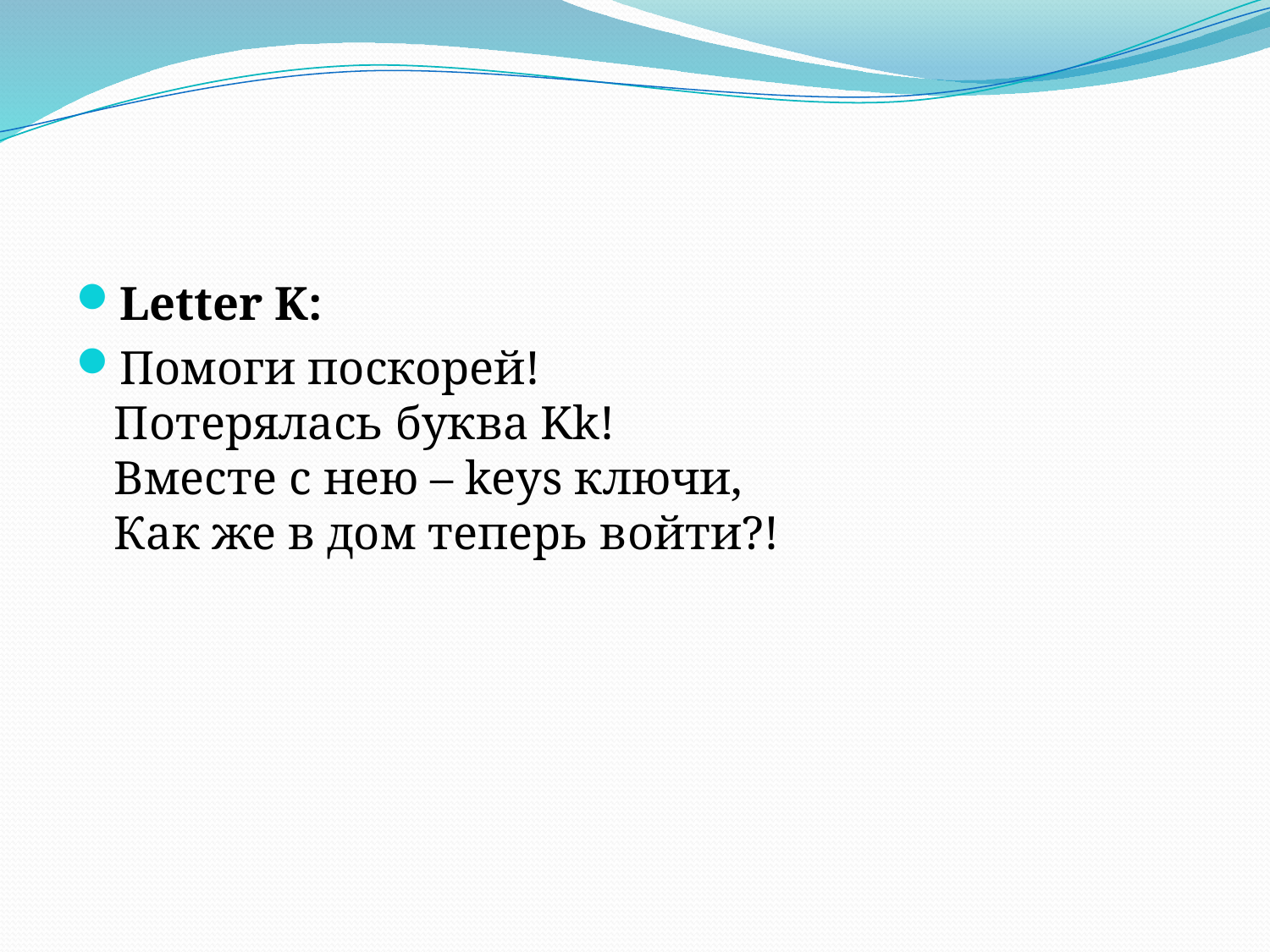

#
Letter K:
Помоги поскорей!
Потерялась буква Kk!
Вместе с нею – keys ключи,
Как же в дом теперь войти?!